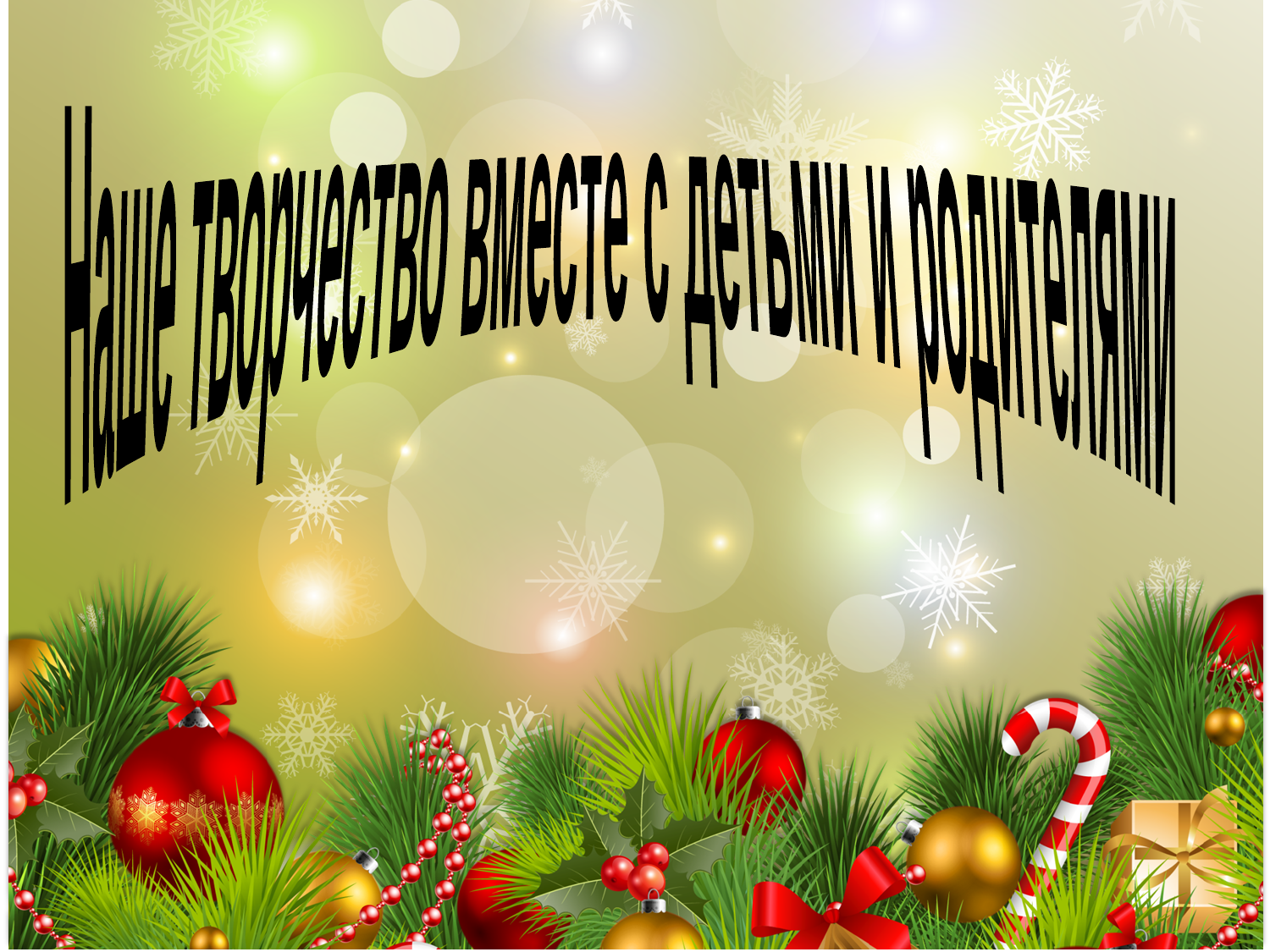

Наше творчество вместе с детьми и родителями